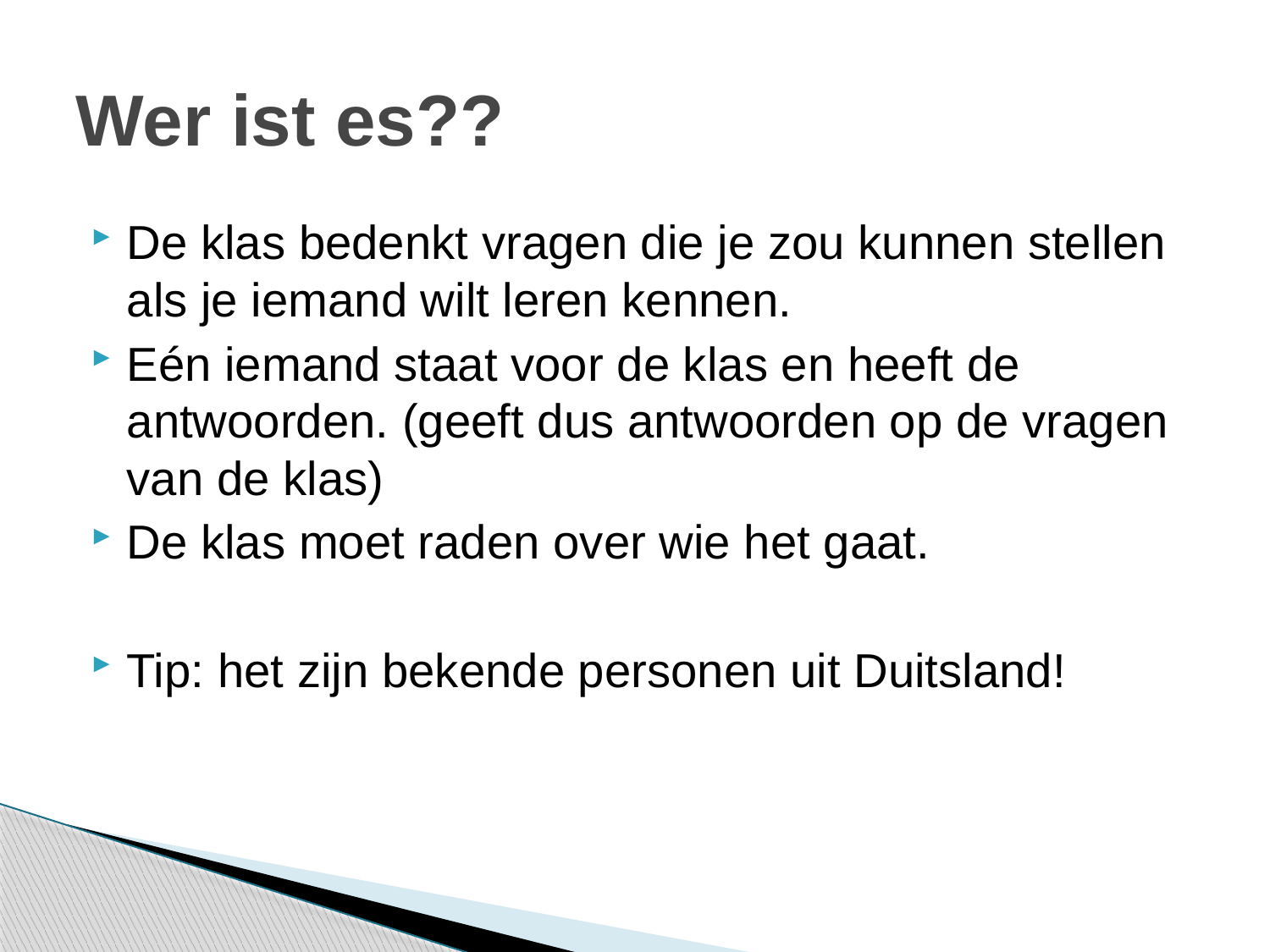

# Wer ist es??
De klas bedenkt vragen die je zou kunnen stellen als je iemand wilt leren kennen.
Eén iemand staat voor de klas en heeft de antwoorden. (geeft dus antwoorden op de vragen van de klas)
De klas moet raden over wie het gaat.

Tip: het zijn bekende personen uit Duitsland!